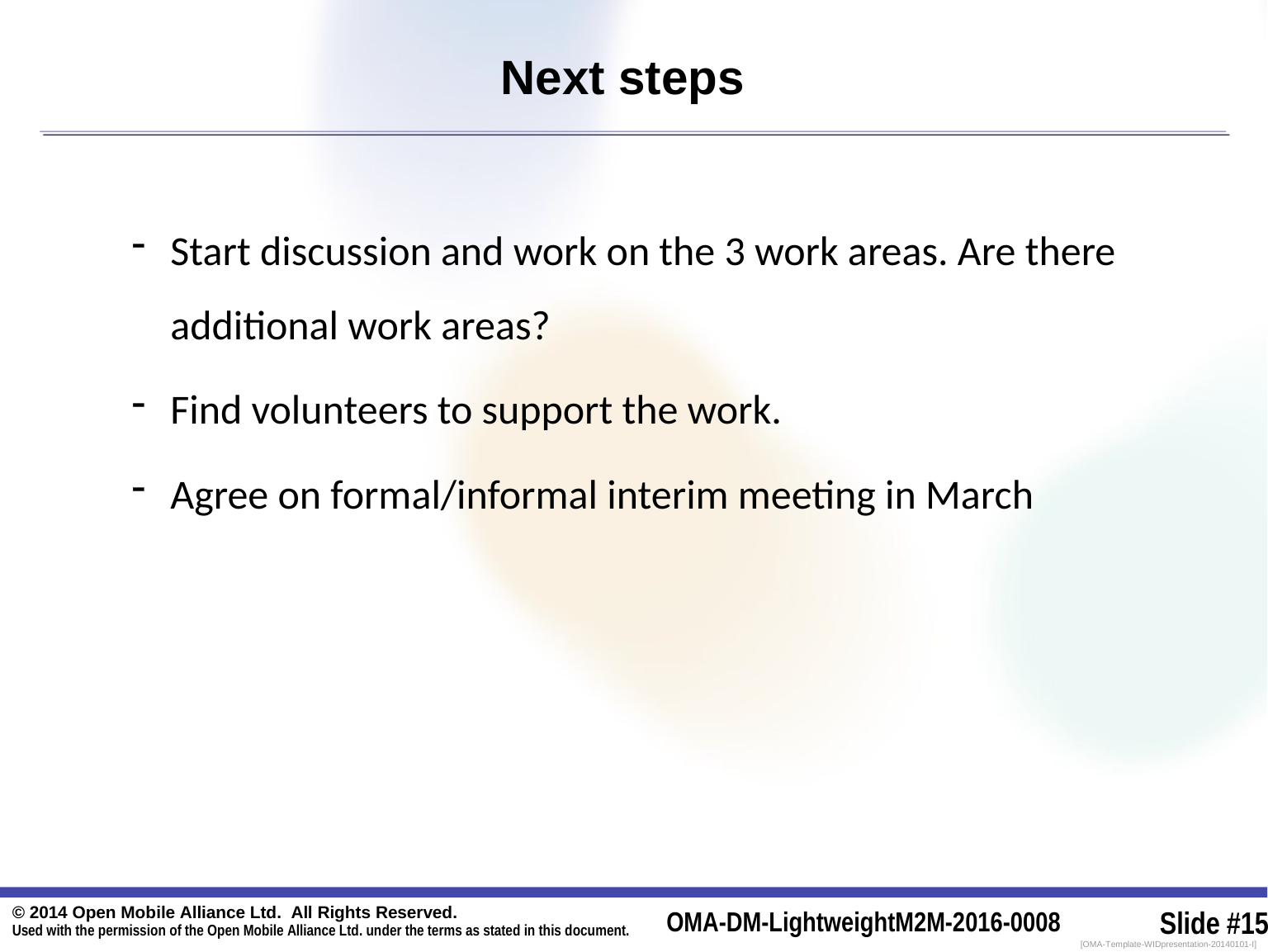

# Next steps

Start discussion and work on the 3 work areas. Are there additional work areas?
Find volunteers to support the work.
Agree on formal/informal interim meeting in March

© 2014 Open Mobile Alliance Ltd.  All Rights Reserved.
Used with the permission of the Open Mobile Alliance Ltd. under the terms as stated in this document.
OMA-DM-LightweightM2M-2016-0008
Slide #15
[OMA-Template-WIDpresentation-20140101-I]